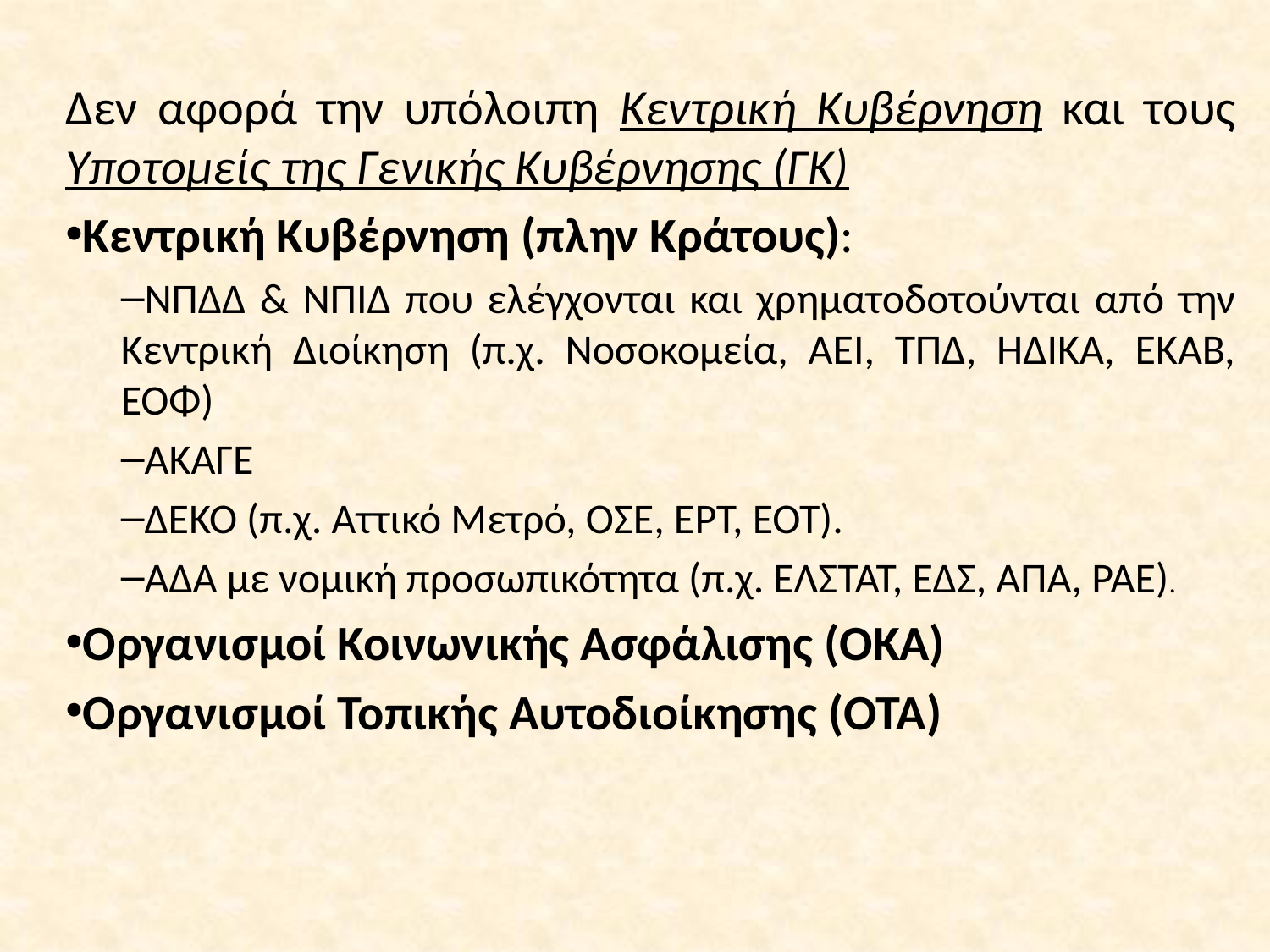

Δεν αφορά την υπόλοιπη Κεντρική Κυβέρνηση και τους Υποτομείς της Γενικής Κυβέρνησης (ΓΚ)
Κεντρική Κυβέρνηση (πλην Κράτους):
ΝΠΔΔ & ΝΠΙΔ που ελέγχονται και χρηματοδοτούνται από την Κεντρική Διοίκηση (π.χ. Νοσοκομεία, ΑΕΙ, ΤΠΔ, ΗΔΙΚΑ, ΕΚΑΒ, ΕΟΦ)
ΑΚΑΓΕ
ΔΕΚΟ (π.χ. Αττικό Μετρό, ΟΣΕ, ΕΡΤ, ΕΟΤ).
ΑΔΑ με νομική προσωπικότητα (π.χ. ΕΛΣΤΑΤ, ΕΔΣ, ΑΠΑ, ΡΑΕ).
Οργανισμοί Κοινωνικής Ασφάλισης (ΟΚΑ)
Οργανισμοί Τοπικής Αυτοδιοίκησης (ΟΤΑ)